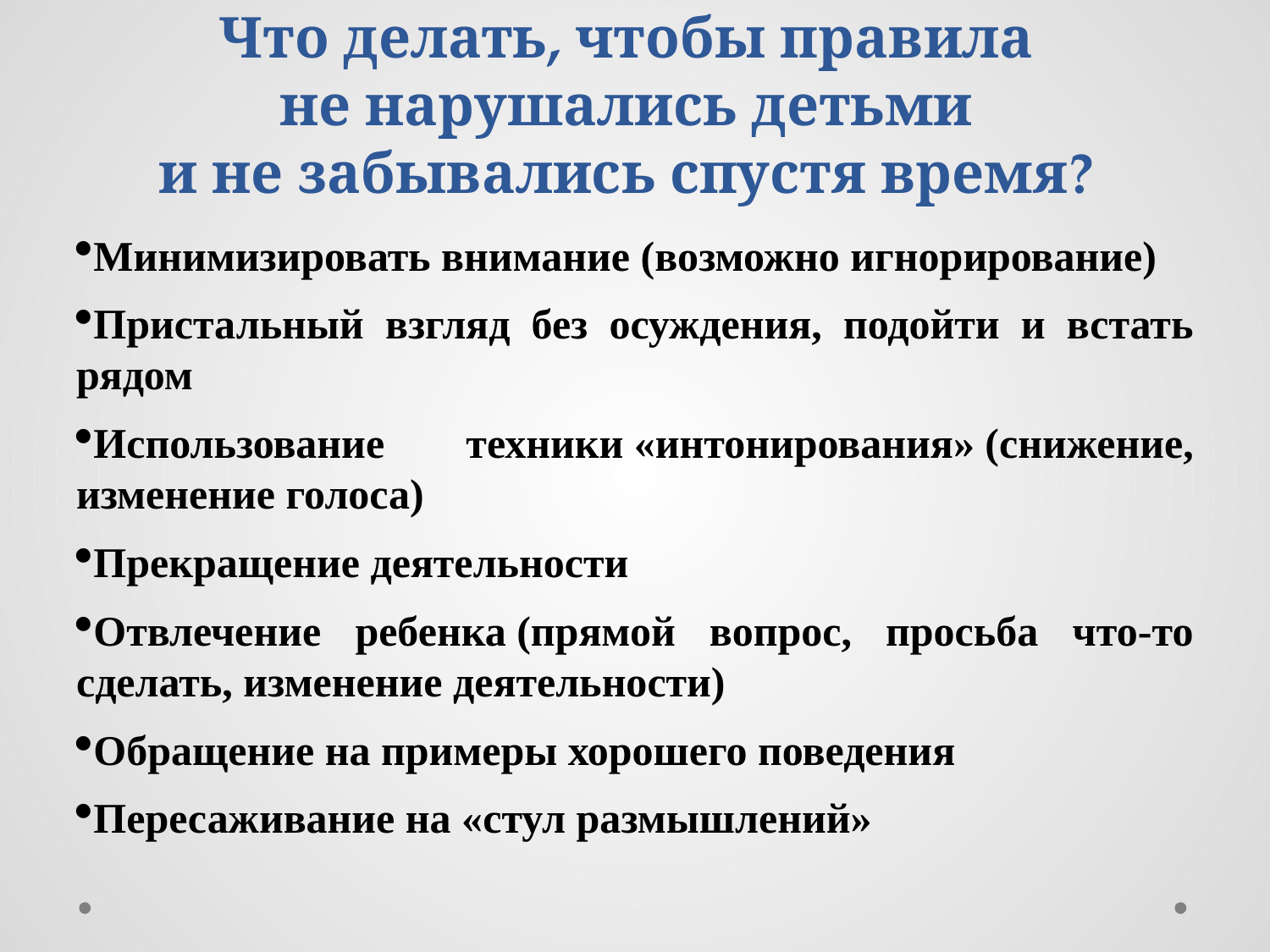

# Что делать, чтобы правила не нарушались детьми и не забывались спустя время?
Минимизировать внимание (возможно игнорирование)
Пристальный взгляд без осуждения, подойти и встать рядом
Использование техники «интонирования» (снижение, изменение голоса)
Прекращение деятельности
Отвлечение ребенка (прямой вопрос, просьба что-то сделать, изменение деятельности)
Обращение на примеры хорошего поведения
Пересаживание на «стул размышлений»